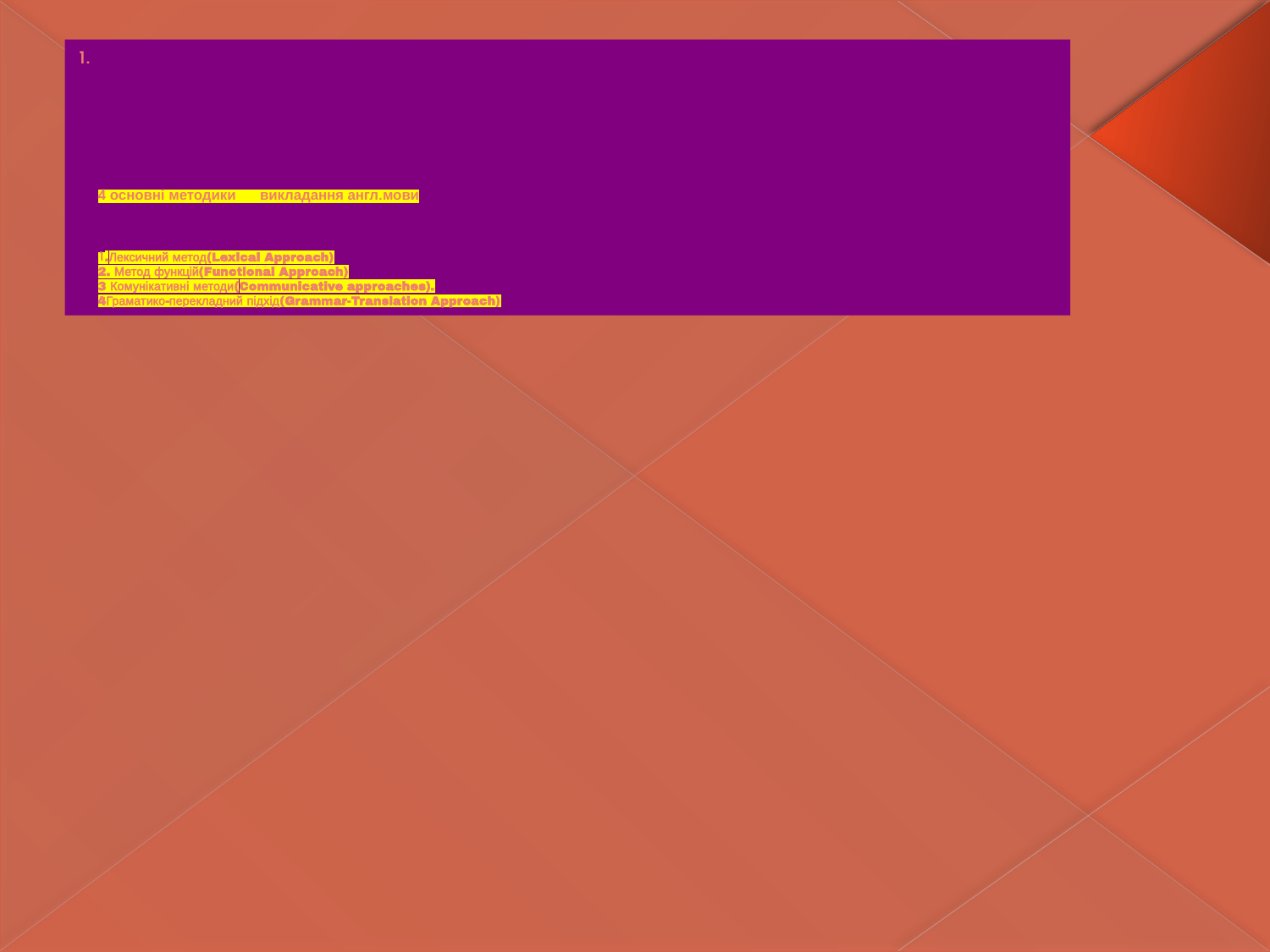

# 4 основні методики      викладання англ.мови 1.Лексичний метод(Lexical Approach) 2. Метод функцій(Functional Approach) 3 Комунікативні методи(Communicative approaches). 4Граматико-перекладний підхід(Grammar-Translation Approach)